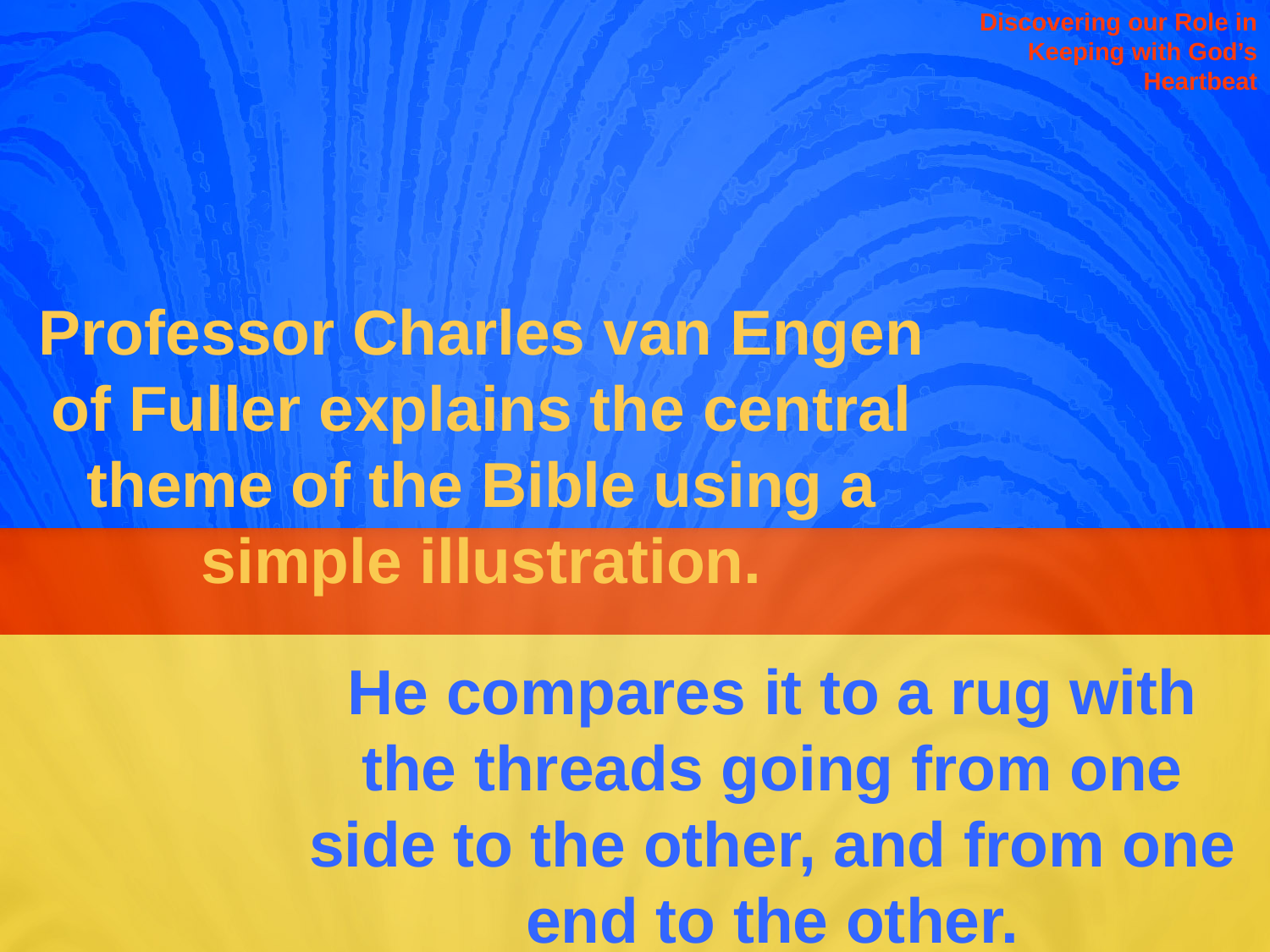

Discovering our Role in Keeping with God’s Heartbeat
Professor Charles van Engen of Fuller explains the central theme of the Bible using a simple illustration.
He compares it to a rug with the threads going from one side to the other, and from one end to the other.